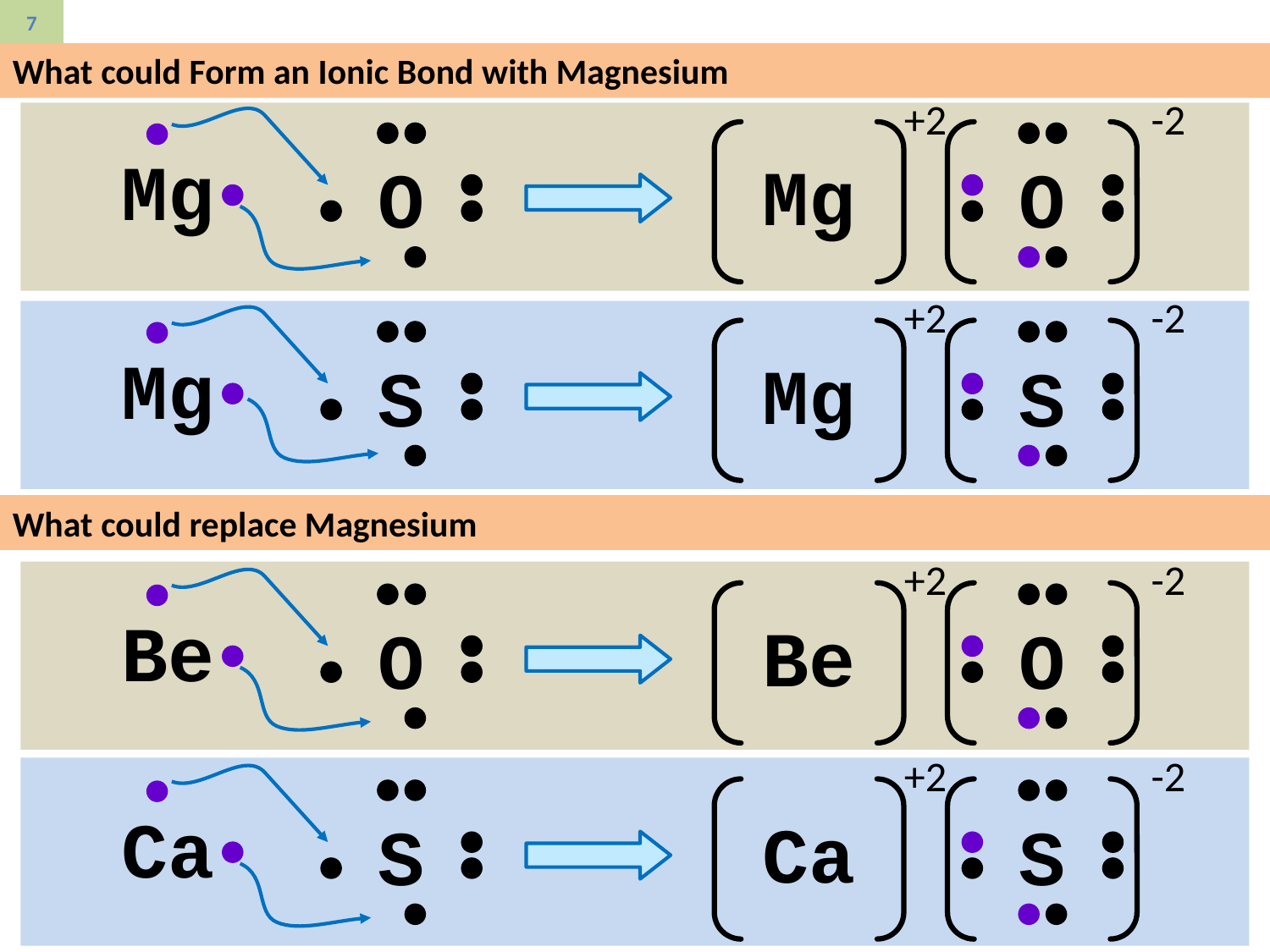

#
What could Form an Ionic Bond with Magnesium
+2
-2

Mg
O

O

Mg

+2
-2

Mg
Mg
S
S

What could replace Magnesium
+2
-2

Be
Be
O
O

+2
-2

Ca
Ca
S
S